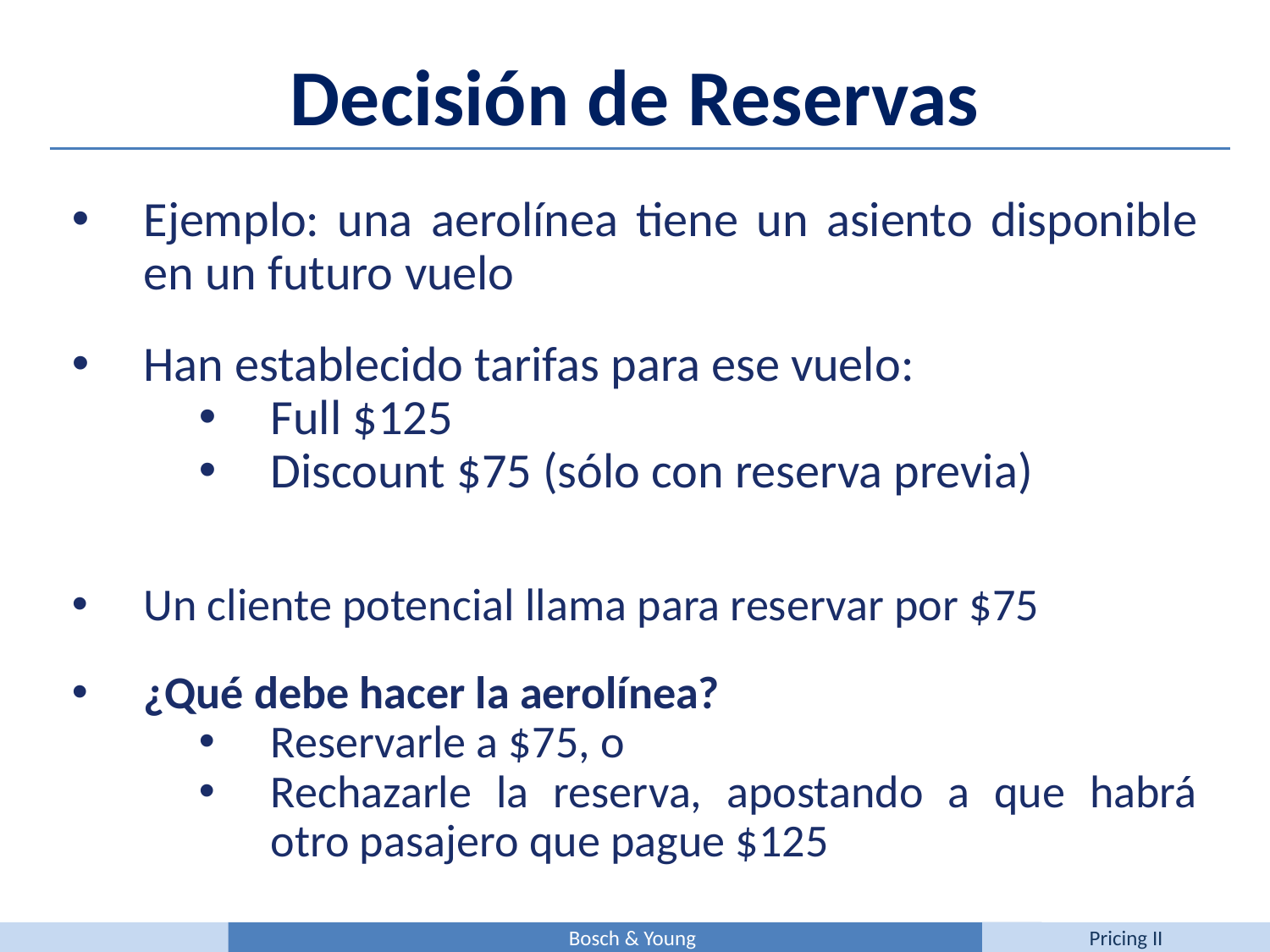

Decisión de Reservas
Ejemplo: una aerolínea tiene un asiento disponible en un futuro vuelo

Han establecido tarifas para ese vuelo:
Full $125
Discount $75 (sólo con reserva previa)

Un cliente potencial llama para reservar por $75

¿Qué debe hacer la aerolínea?
Reservarle a $75, o
Rechazarle la reserva, apostando a que habrá otro pasajero que pague $125

Bosch & Young
Pricing II